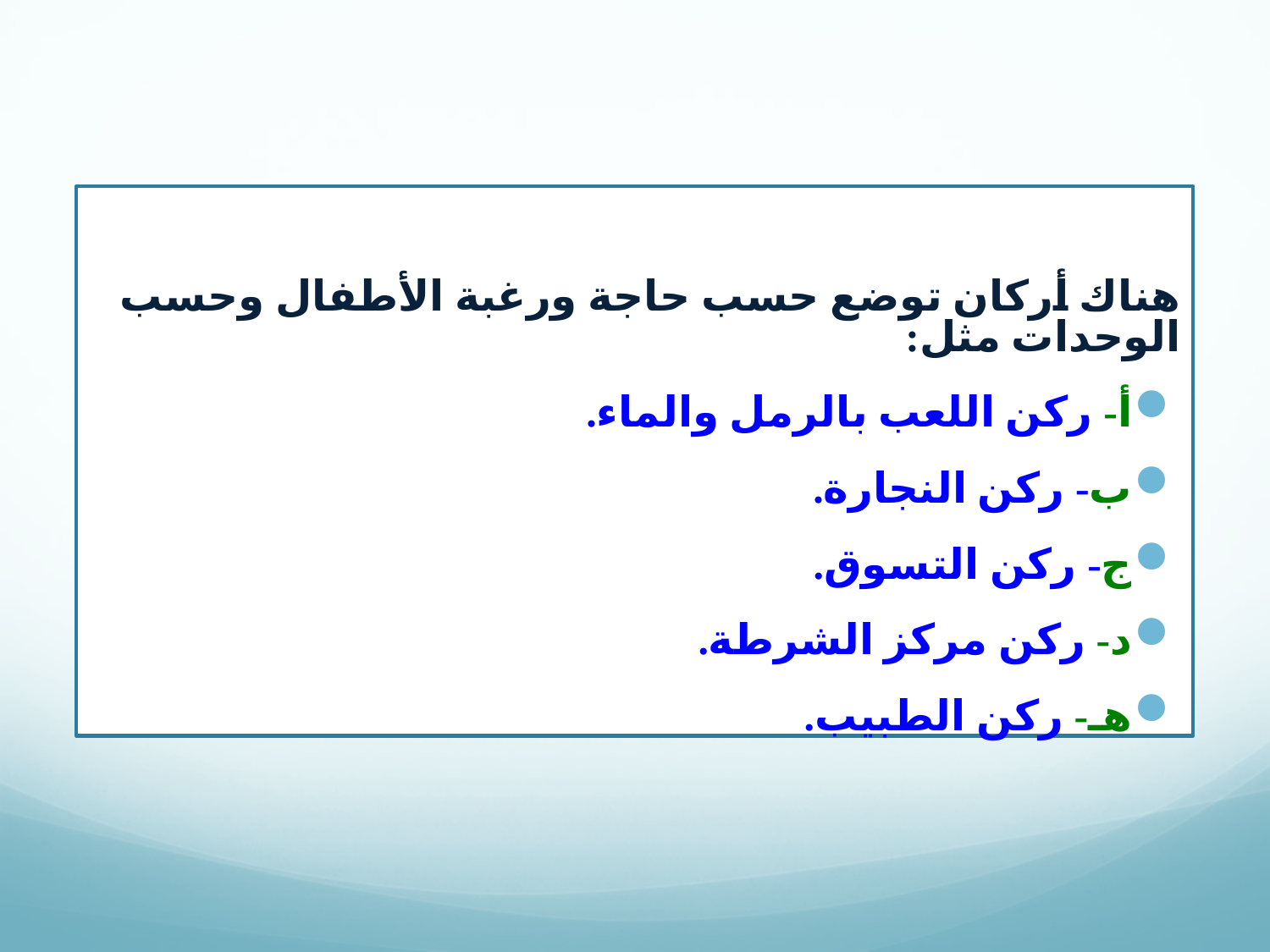

هناك أركان توضع حسب حاجة ورغبة الأطفال وحسب الوحدات مثل:
أ- ركن اللعب بالرمل والماء.
ب- ركن النجارة.
ج- ركن التسوق.
د- ركن مركز الشرطة.
هـ- ركن الطبيب.